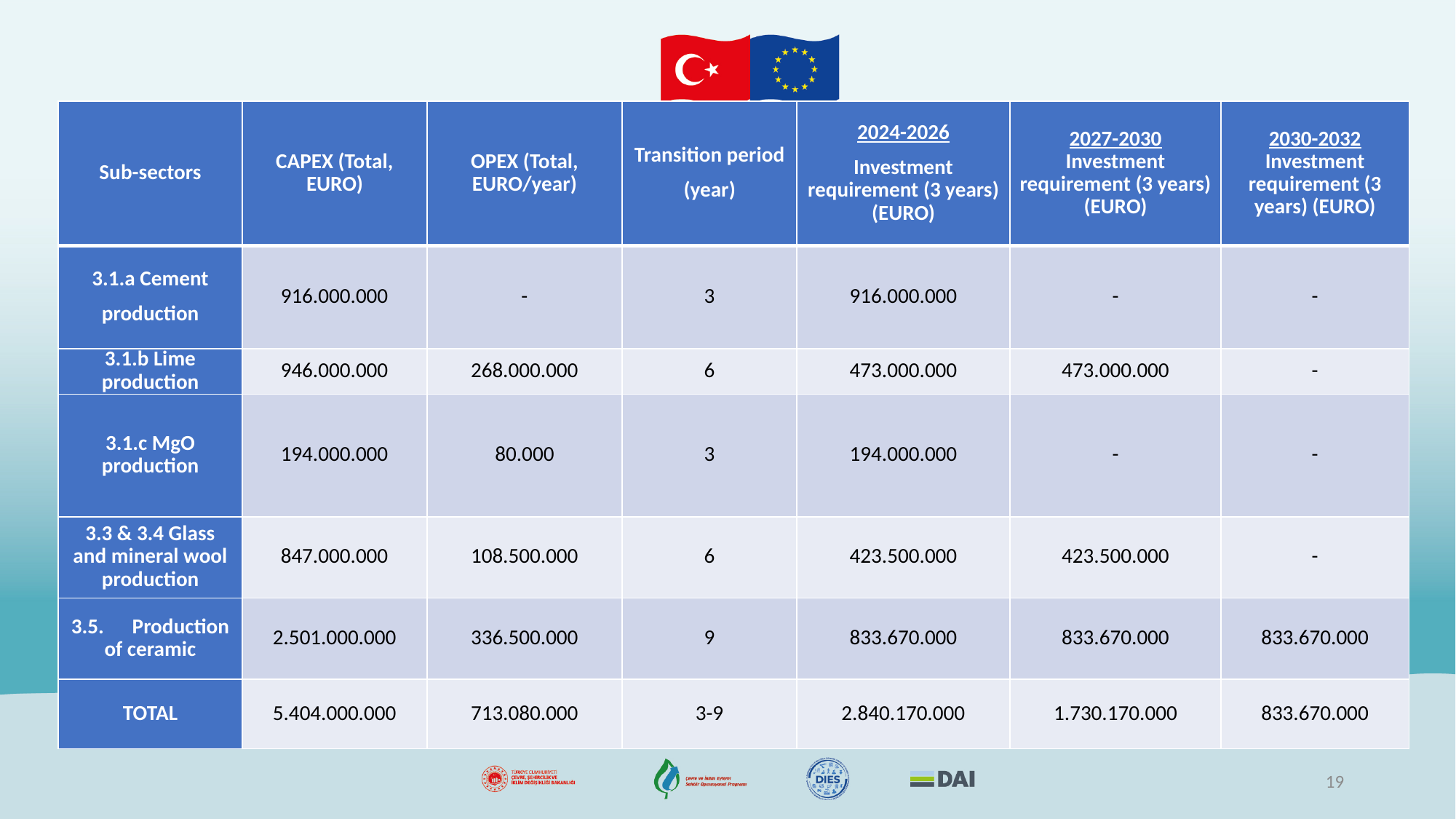

| Sub-sectors | CAPEX (Total, EURO) | OPEX (Total, EURO/year) | Transition period (year) | 2024-2026 Investment requirement (3 years) (EURO) | 2027-2030 Investment requirement (3 years) (EURO) | 2030-2032 Investment requirement (3 years) (EURO) |
| --- | --- | --- | --- | --- | --- | --- |
| 3.1.a Cement production | 916.000.000 | - | 3 | 916.000.000 | - | - |
| 3.1.b Lime production | 946.000.000 | 268.000.000 | 6 | 473.000.000 | 473.000.000 | - |
| 3.1.c MgO production | 194.000.000 | 80.000 | 3 | 194.000.000 | - | - |
| 3.3 & 3.4 Glass and mineral wool production | 847.000.000 | 108.500.000 | 6 | 423.500.000 | 423.500.000 | - |
| 3.5. Production of ceramic | 2.501.000.000 | 336.500.000 | 9 | 833.670.000 | 833.670.000 | 833.670.000 |
| TOTAL | 5.404.000.000 | 713.080.000 | 3-9 | 2.840.170.000 | 1.730.170.000 | 833.670.000 |
19